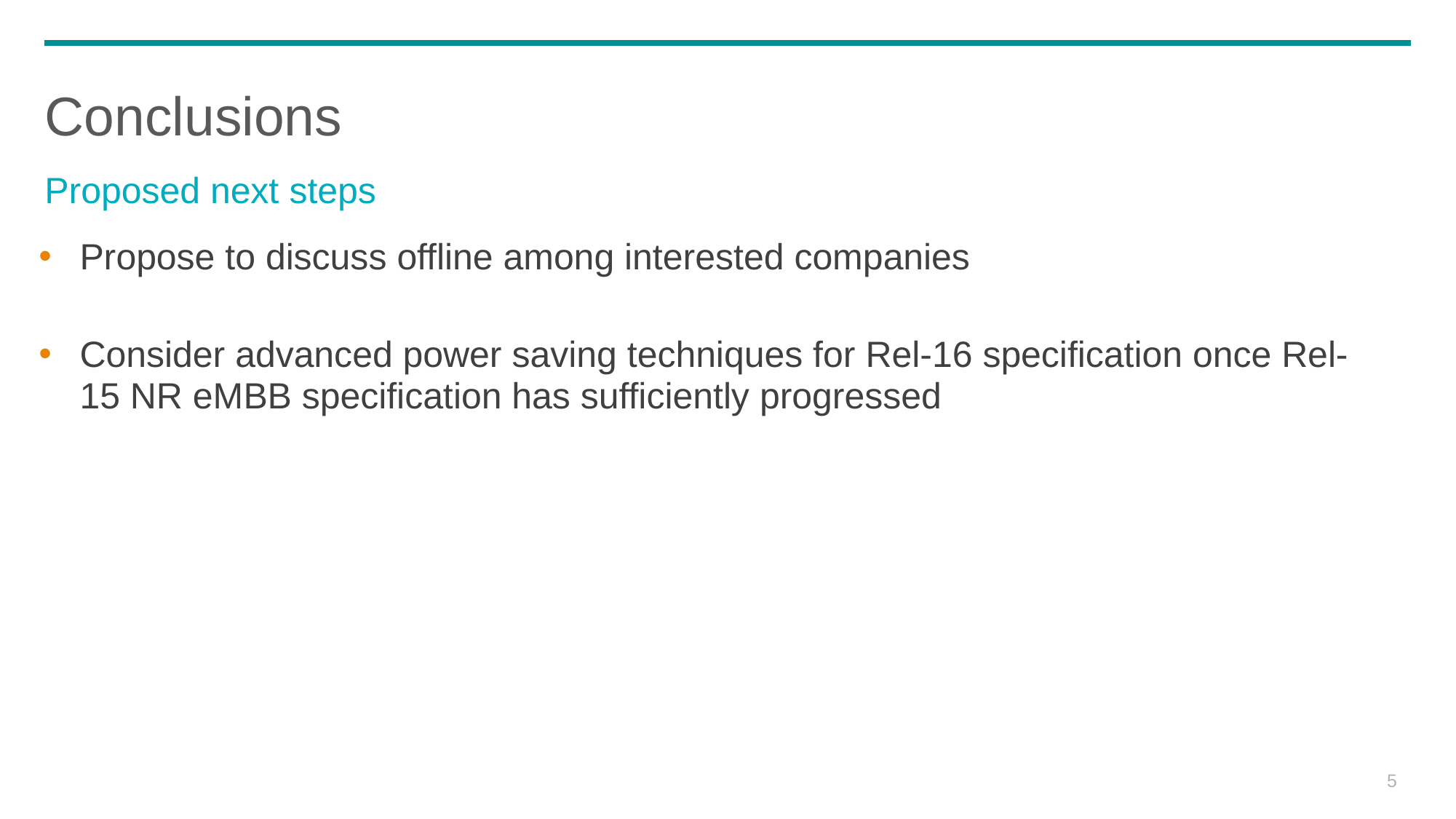

# Conclusions
Proposed next steps
Propose to discuss offline among interested companies

Consider advanced power saving techniques for Rel-16 specification once Rel-15 NR eMBB specification has sufficiently progressed
5